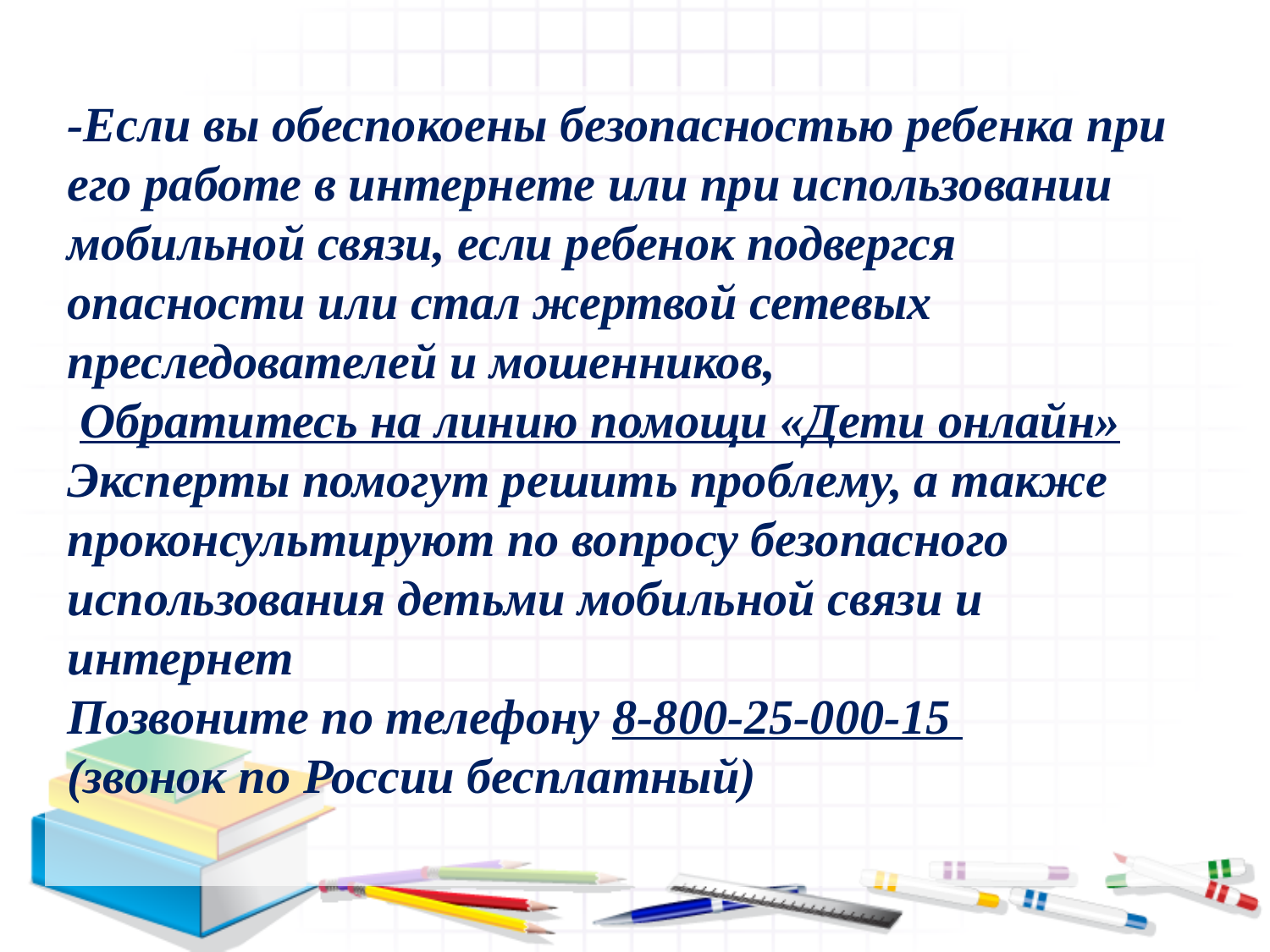

-Если вы обеспокоены безопасностью ребенка при его работе в интернете или при использовании мобильной связи, если ребенок подвергся опасности или стал жертвой сетевых преследователей и мошенников,
 Обратитесь на линию помощи «Дети онлайн»
Эксперты помогут решить проблему, а также проконсультируют по вопросу безопасного использования детьми мобильной связи и интернет
Позвоните по телефону 8-800-25-000-15
(звонок по России бесплатный)